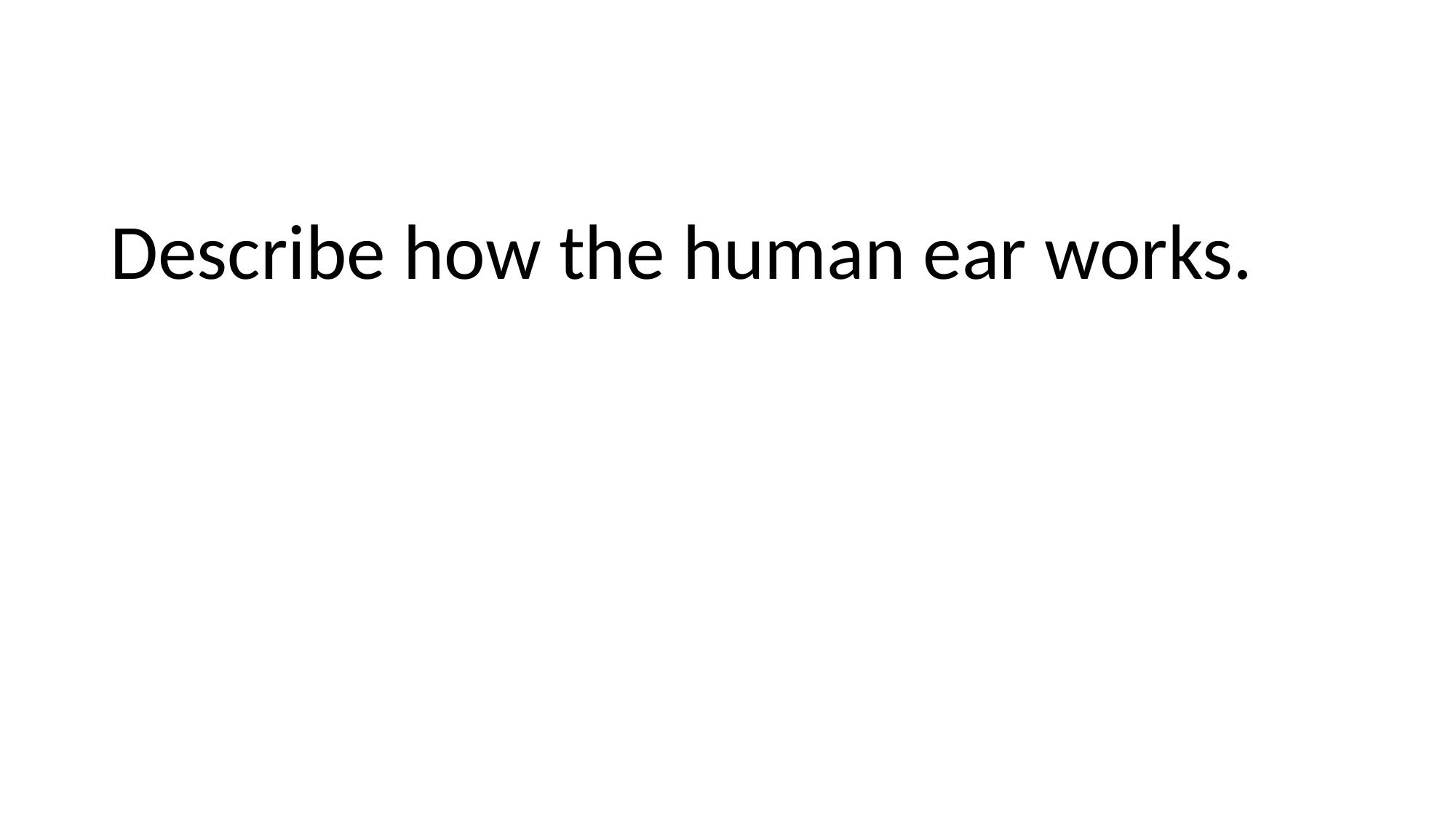

# Describe how the human ear works.